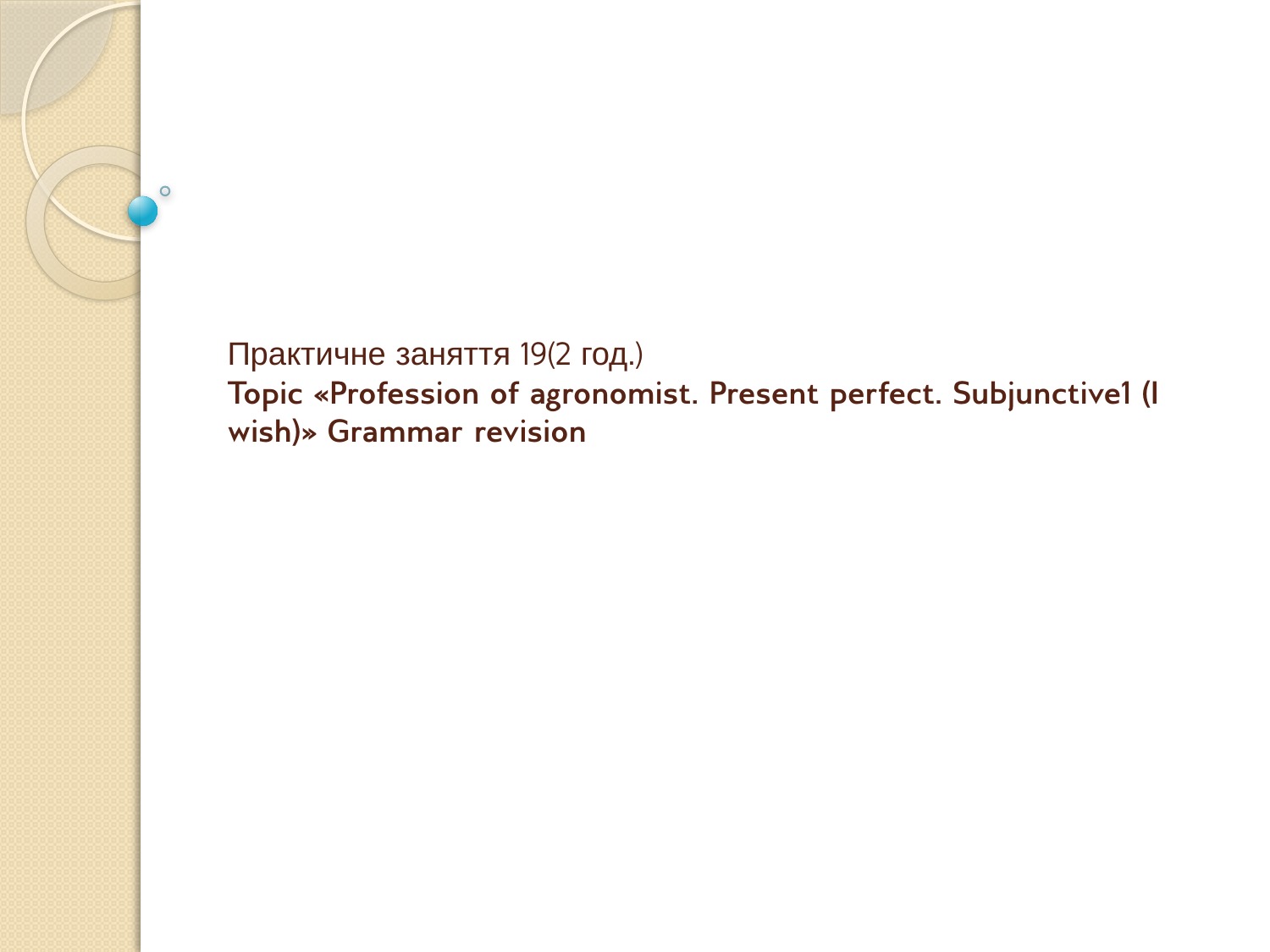

# Практичне заняття 19(2 год.) Topic «Profession of agronomist. Present perfect. Subjunctive1 (I wish)» Grammar revision